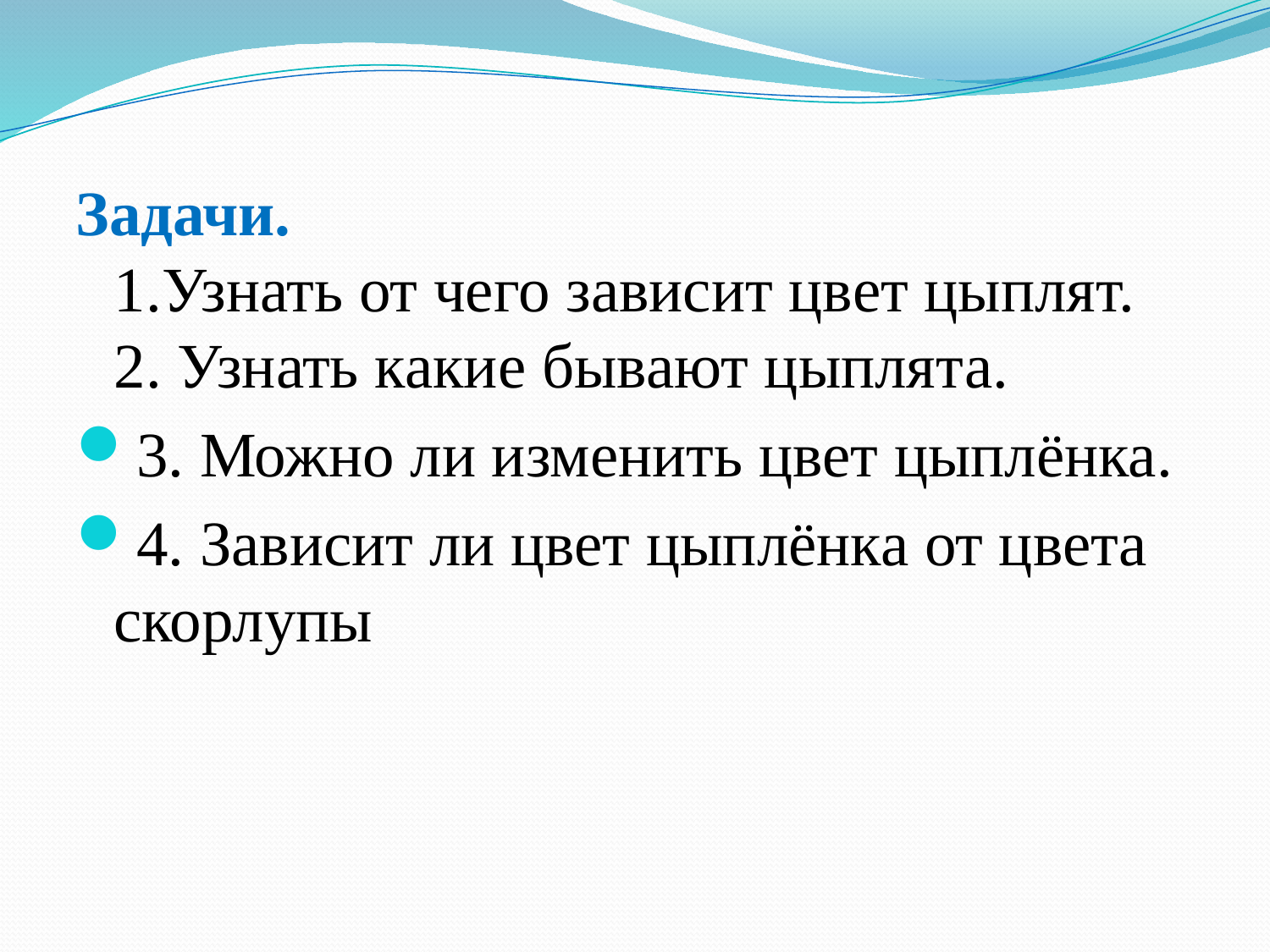

Задачи.
1.Узнать от чего зависит цвет цыплят.
2. Узнать какие бывают цыплята.
3. Можно ли изменить цвет цыплёнка.
4. Зависит ли цвет цыплёнка от цвета скорлупы